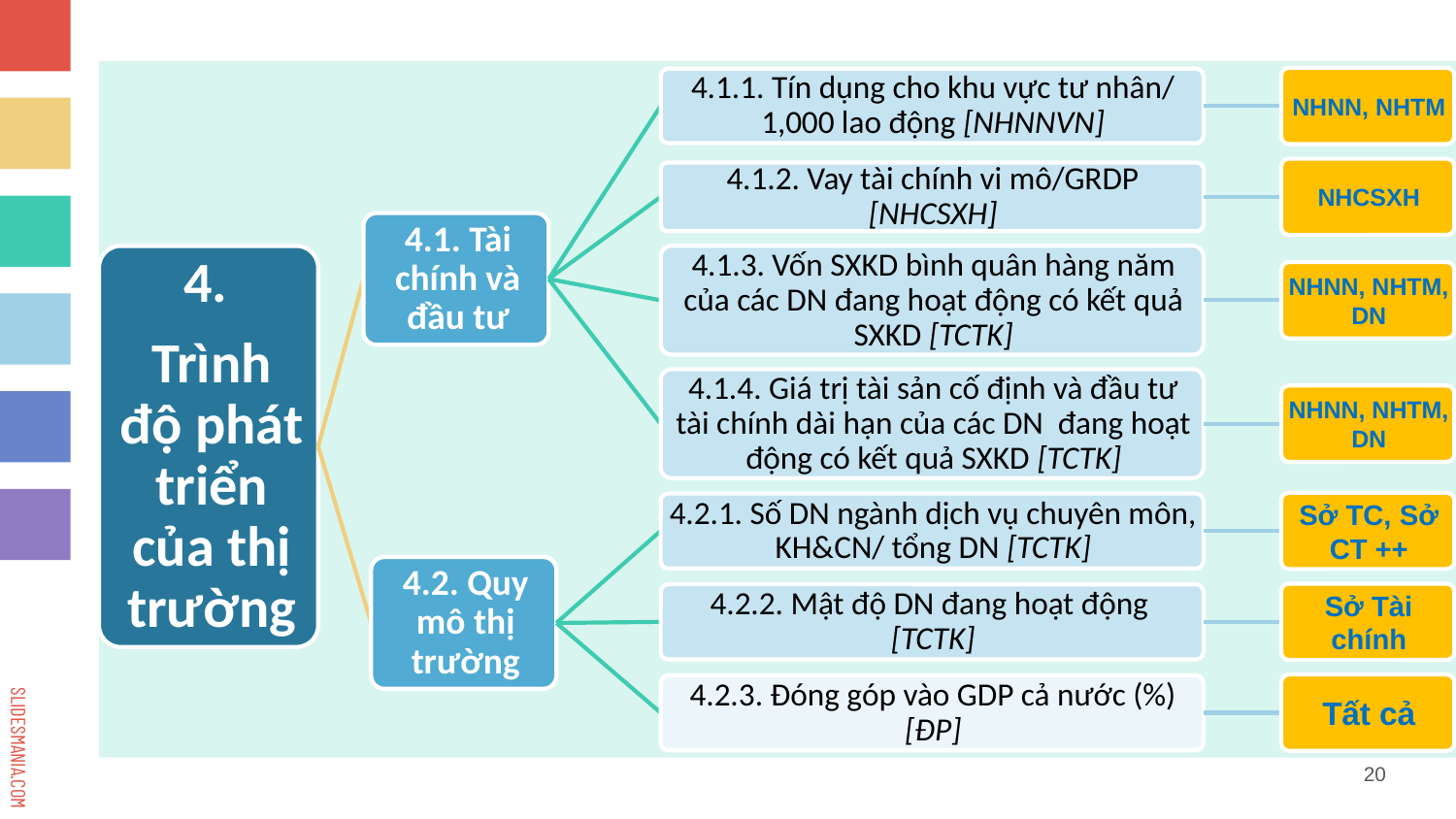

4.
Trình độ phát triển của thị trường

4.1. Tài chính và đầu tư

4.1.1. Tín dụng cho khu vực tư nhân/ 1,000 lao động [NHNNVN]

NHNN, NHTM

4.1.2. Vay tài chính vi mô/GRDP [NHCSXH]

NHCSXH

4.1.3. Vốn SXKD bình quân hàng năm của các DN đang hoạt động có kết quả SXKD [TCTK]

NHNN, NHTM, DN

4.1.4. Giá trị tài sản cố định và đầu tư tài chính dài hạn của các DN  đang hoạt động có kết quả SXKD [TCTK]

NHNN, NHTM, DN

4.2. Quy mô thị trường

4.2.1. Số DN ngành dịch vụ chuyên môn, KH&CN/ tổng DN [TCTK]

Sở TC, Sở CT ++

4.2.2. Mật độ DN đang hoạt động  [TCTK]

Sở Tài chính

4.2.3. Đóng góp vào GDP cả nước (%) [ĐP]

Tất cả
20